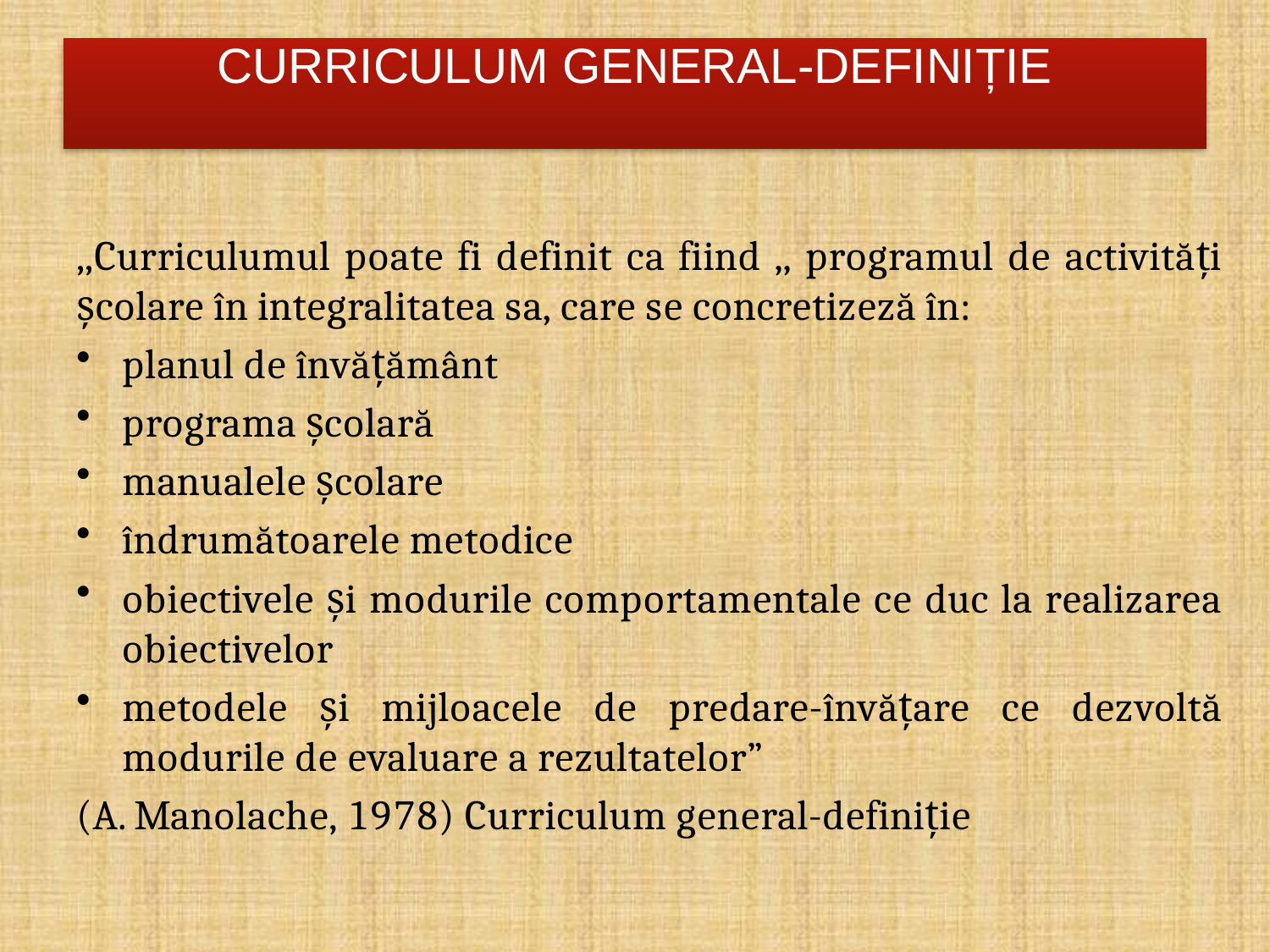

# CURRICULUM GENERAL-DEFINIȚIE
,,Curriculumul poate fi definit ca fiind ,, programul de activități școlare în integralitatea sa, care se concretizeză în:
planul de învățământ
programa școlară
manualele școlare
îndrumătoarele metodice
obiectivele și modurile comportamentale ce duc la realizarea obiectivelor
metodele și mijloacele de predare-învățare ce dezvoltă modurile de evaluare a rezultatelor”
(A. Manolache, 1978) Curriculum general-definiție